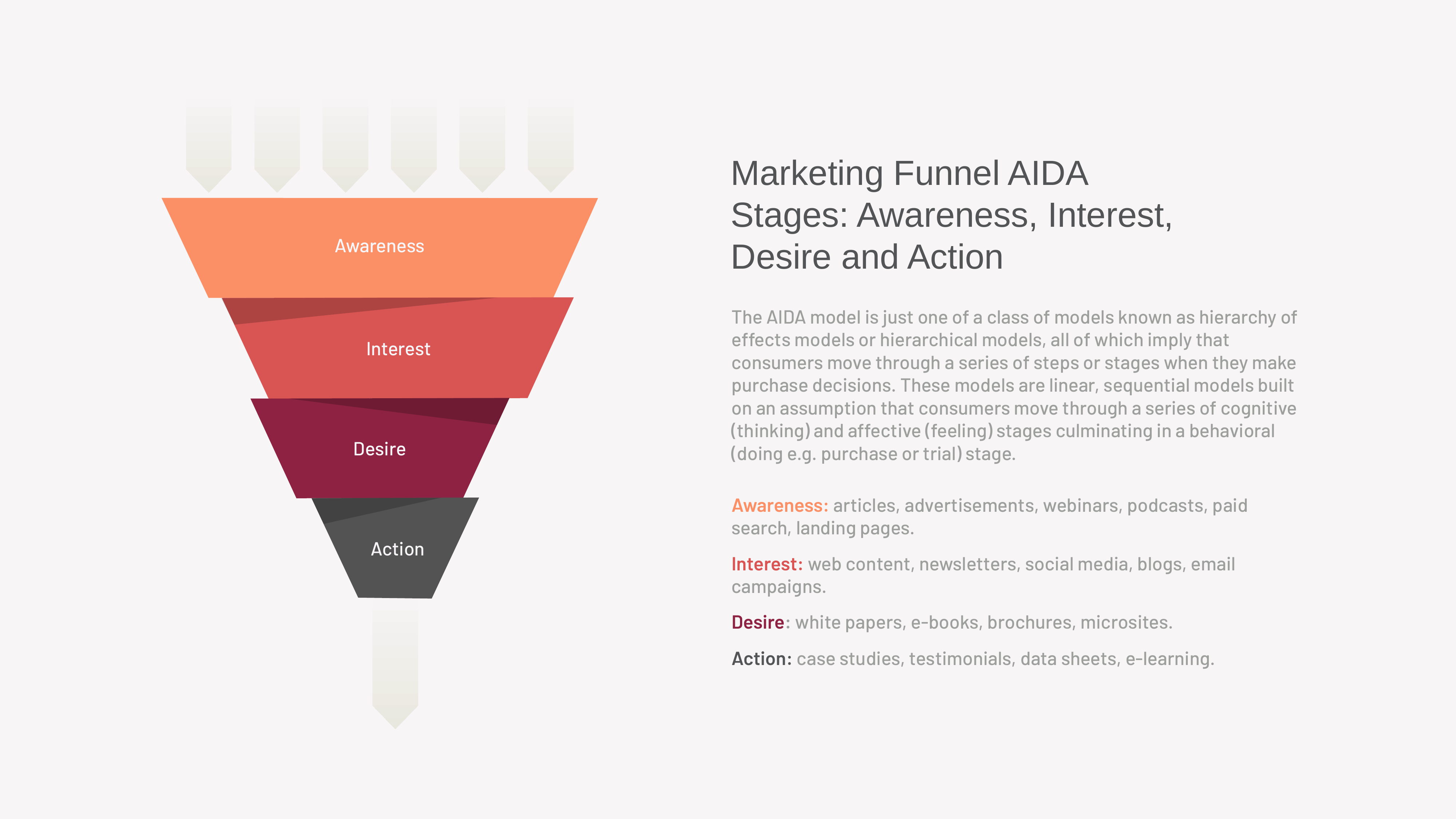

Awareness

Interest

Desire

Action

Marketing Funnel AIDA Stages: Awareness, Interest, Desire and Action
The AIDA model is just one of a class of models known as hierarchy of effects models or hierarchical models, all of which imply that consumers move through a series of steps or stages when they make purchase decisions. These models are linear, sequential models built on an assumption that consumers move through a series of cognitive (thinking) and affective (feeling) stages culminating in a behavioral (doing e.g. purchase or trial) stage.
Awareness: articles, advertisements, webinars, podcasts, paid search, landing pages.
Interest: web content, newsletters, social media, blogs, email campaigns.
Desire: white papers, e-books, brochures, microsites.
Action: case studies, testimonials, data sheets, e-learning.